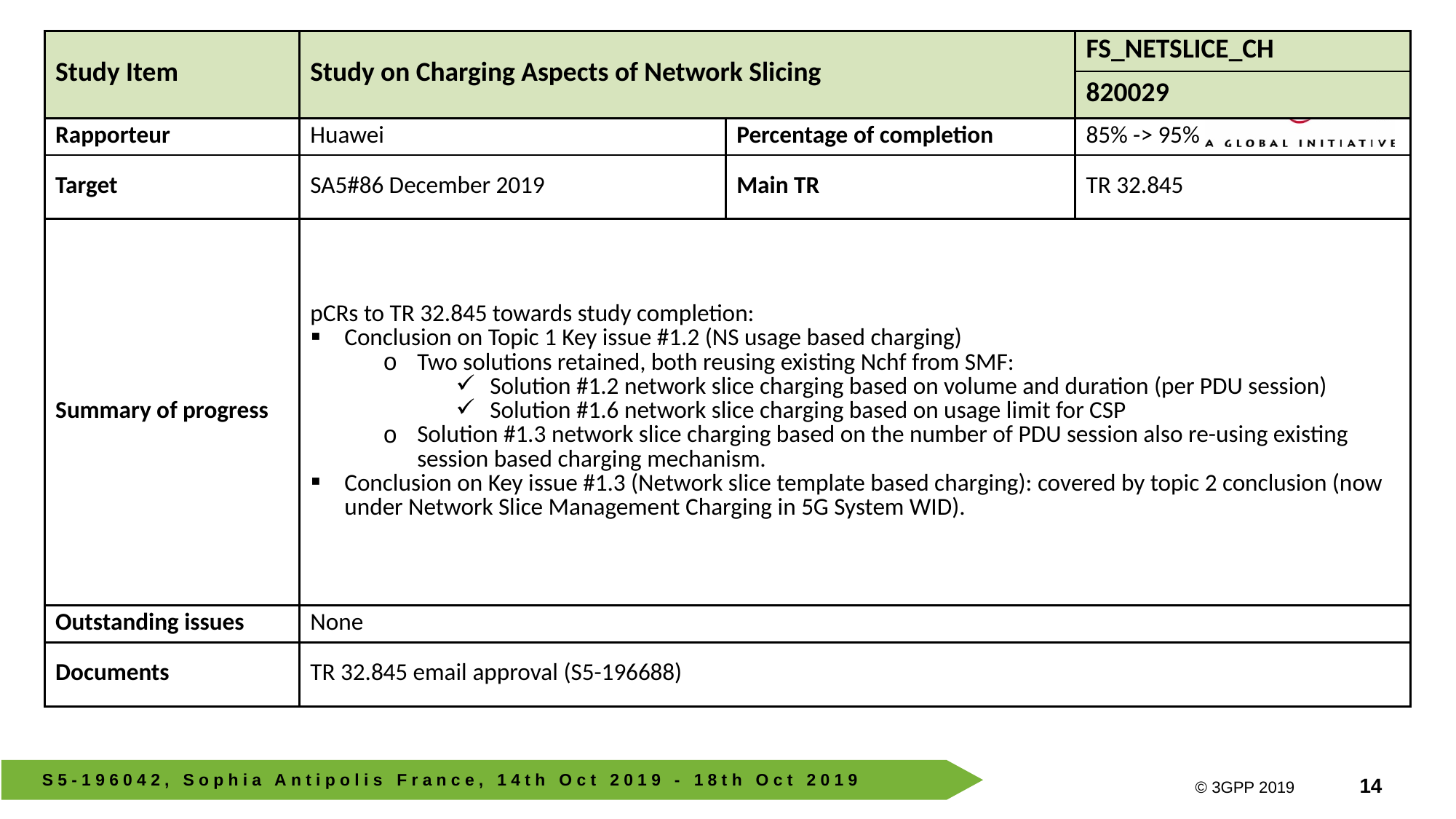

| Study Item | Study on Charging Aspects of Network Slicing |  | FS\_NETSLICE\_CH |
| --- | --- | --- | --- |
|  |  |  | 820029 |
| Rapporteur | Huawei | Percentage of completion | 85% -> 95% |
| Target | SA5#86 December 2019 | Main TR | TR 32.845 |
| Summary of progress | pCRs to TR 32.845 towards study completion: Conclusion on Topic 1 Key issue #1.2 (NS usage based charging) Two solutions retained, both reusing existing Nchf from SMF: Solution #1.2 network slice charging based on volume and duration (per PDU session) Solution #1.6 network slice charging based on usage limit for CSP Solution #1.3 network slice charging based on the number of PDU session also re-using existing session based charging mechanism. Conclusion on Key issue #1.3 (Network slice template based charging): covered by topic 2 conclusion (now under Network Slice Management Charging in 5G System WID). |  |  |
| Outstanding issues | None |  |  |
| Documents | TR 32.845 email approval (S5-196688) |  |  |
SIs (1/1)